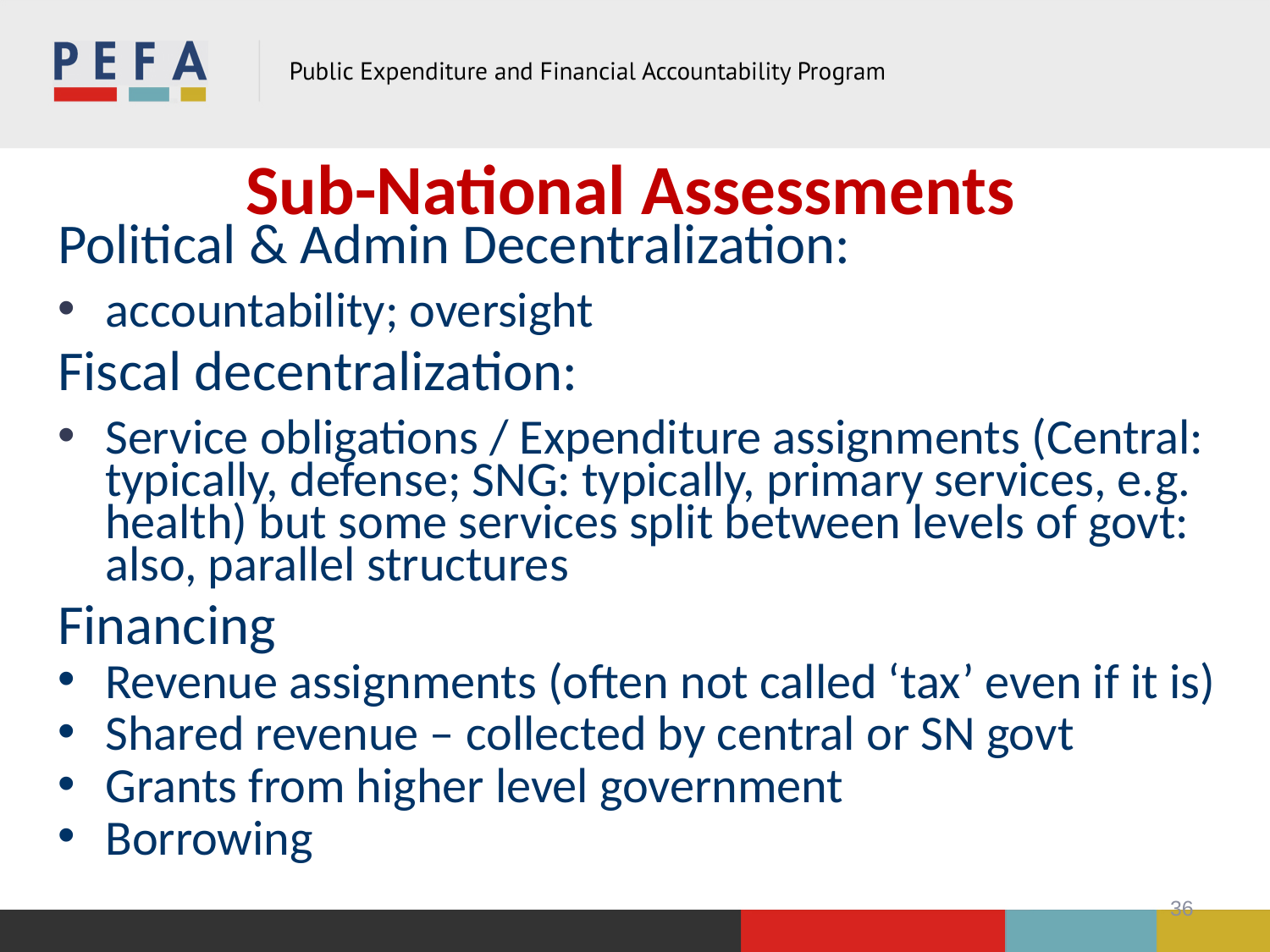

# Sub-National Assessments
Political & Admin Decentralization:
accountability; oversight
Fiscal decentralization:
Service obligations / Expenditure assignments (Central: typically, defense; SNG: typically, primary services, e.g. health) but some services split between levels of govt: also, parallel structures
Financing
Revenue assignments (often not called ‘tax’ even if it is)
Shared revenue – collected by central or SN govt
Grants from higher level government
Borrowing
36